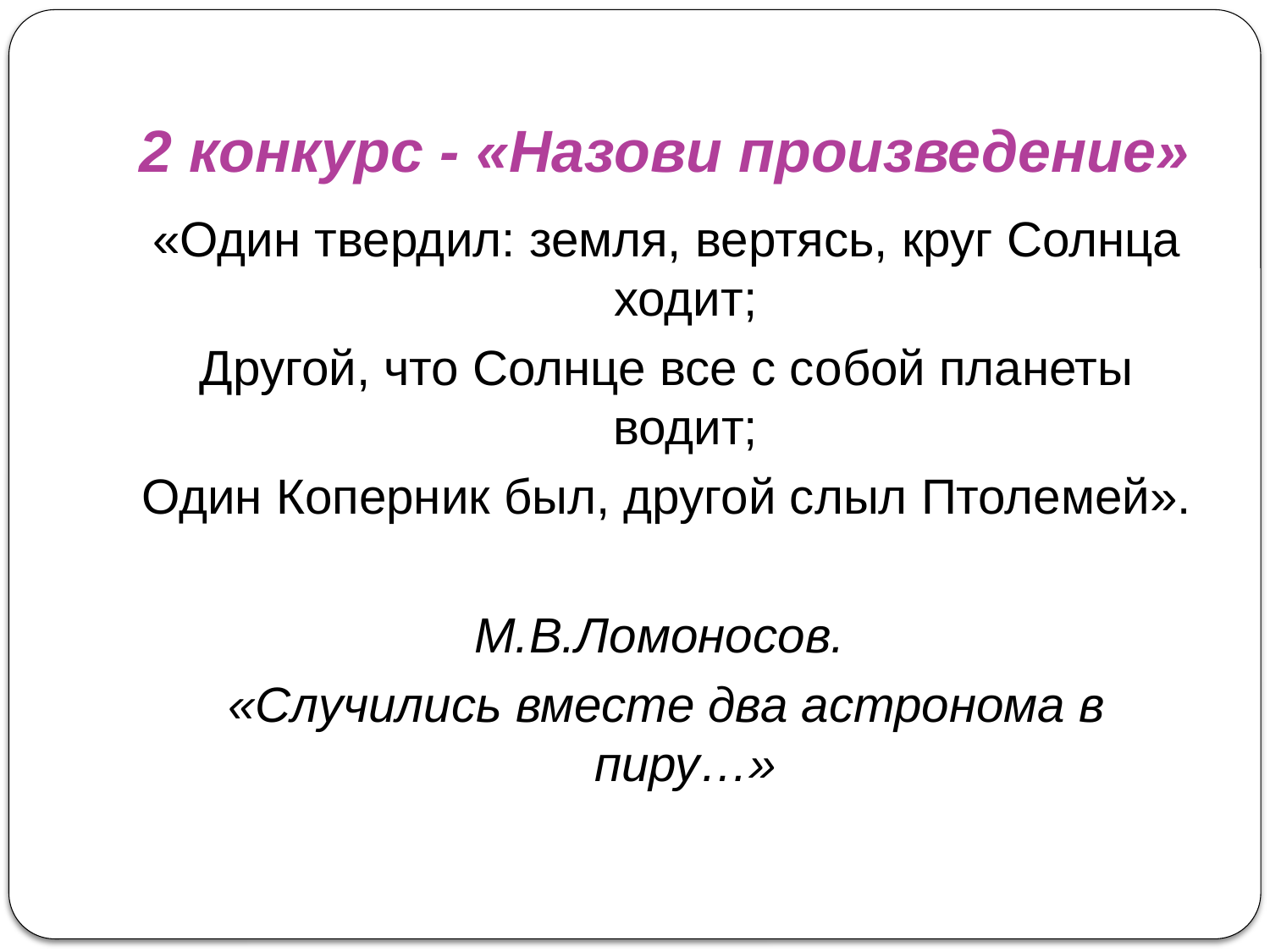

# 2 конкурс - «Назови произведение»
«Один твердил: земля, вертясь, круг Солнца ходит;
Другой, что Солнце все с собой планеты водит;
Один Коперник был, другой слыл Птолемей».

М.В.Ломоносов.
«Случились вместе два астронома в пиру…»